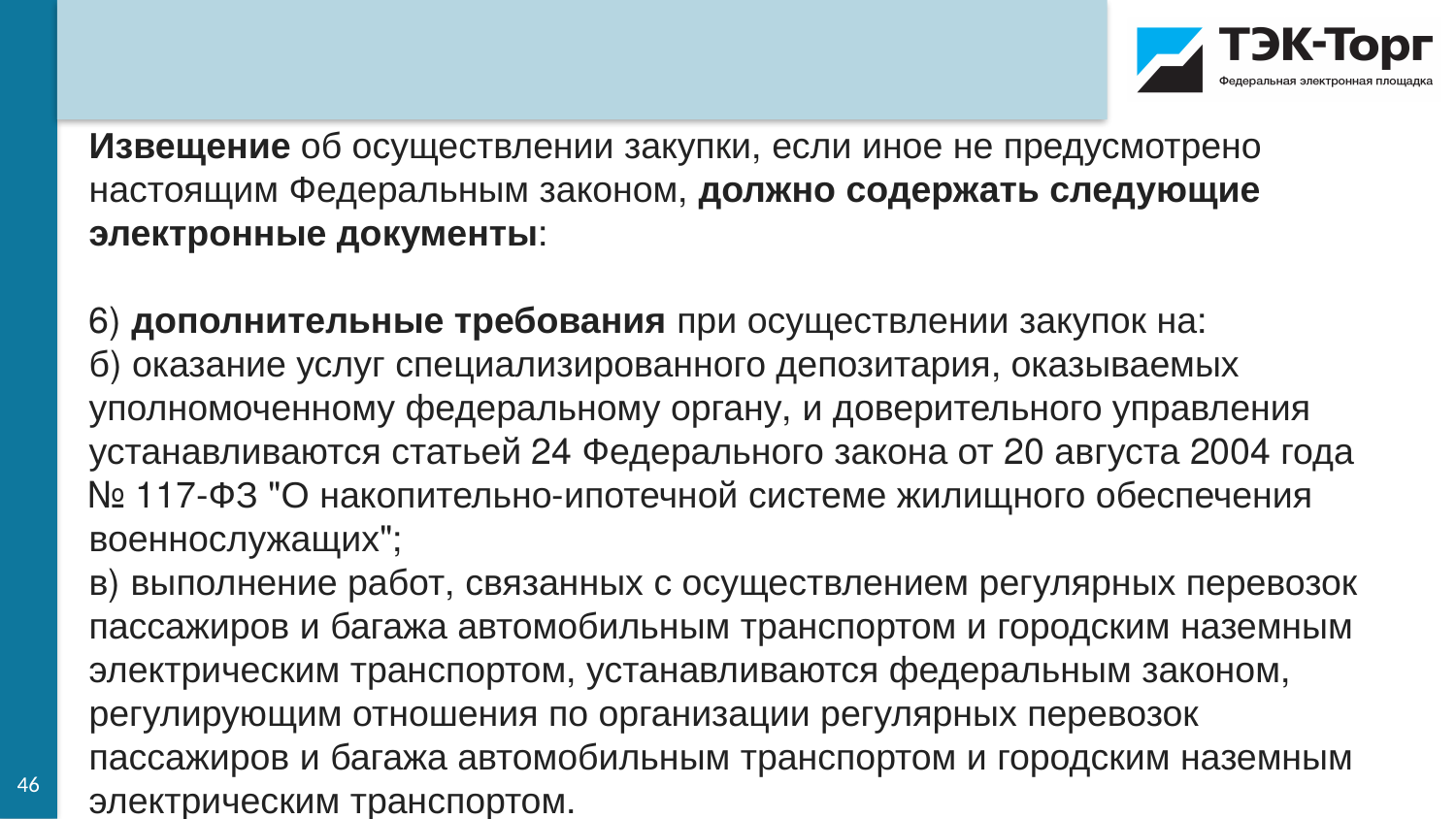

Извещение об осуществлении закупки, если иное не предусмотрено настоящим Федеральным законом, должно содержать следующие электронные документы:
6) дополнительные требования при осуществлении закупок на:
б) оказание услуг специализированного депозитария, оказываемых уполномоченному федеральному органу, и доверительного управления устанавливаются статьей 24 Федерального закона от 20 августа 2004 года № 117-ФЗ "О накопительно-ипотечной системе жилищного обеспечения военнослужащих";
в) выполнение работ, связанных с осуществлением регулярных перевозок пассажиров и багажа автомобильным транспортом и городским наземным электрическим транспортом, устанавливаются федеральным законом, регулирующим отношения по организации регулярных перевозок пассажиров и багажа автомобильным транспортом и городским наземным электрическим транспортом.

46